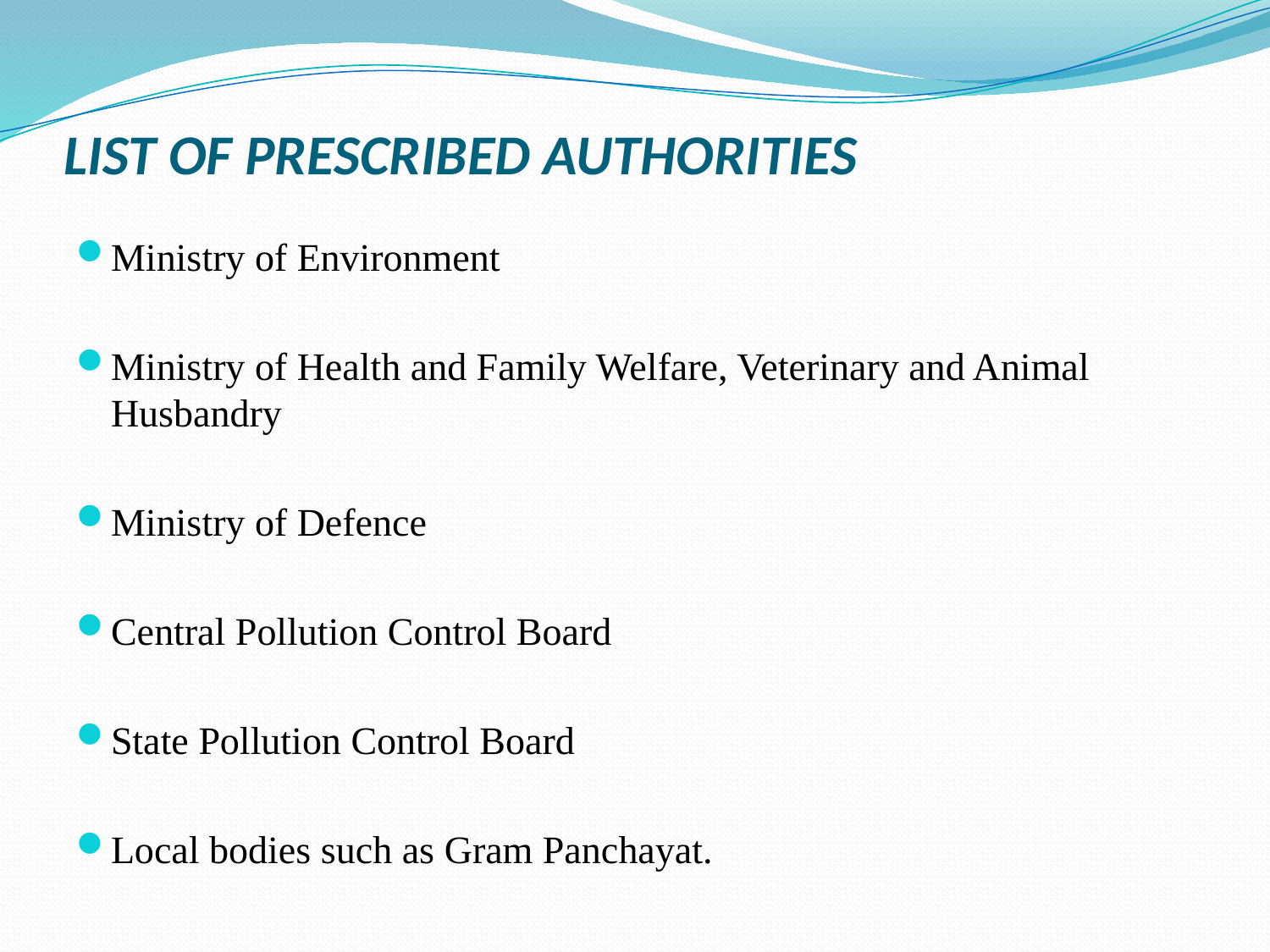

# LIST OF PRESCRIBED AUTHORITIES
Ministry of Environment

Ministry of Health and Family Welfare, Veterinary and Animal Husbandry

Ministry of Defence

Central Pollution Control Board

State Pollution Control Board

Local bodies such as Gram Panchayat.